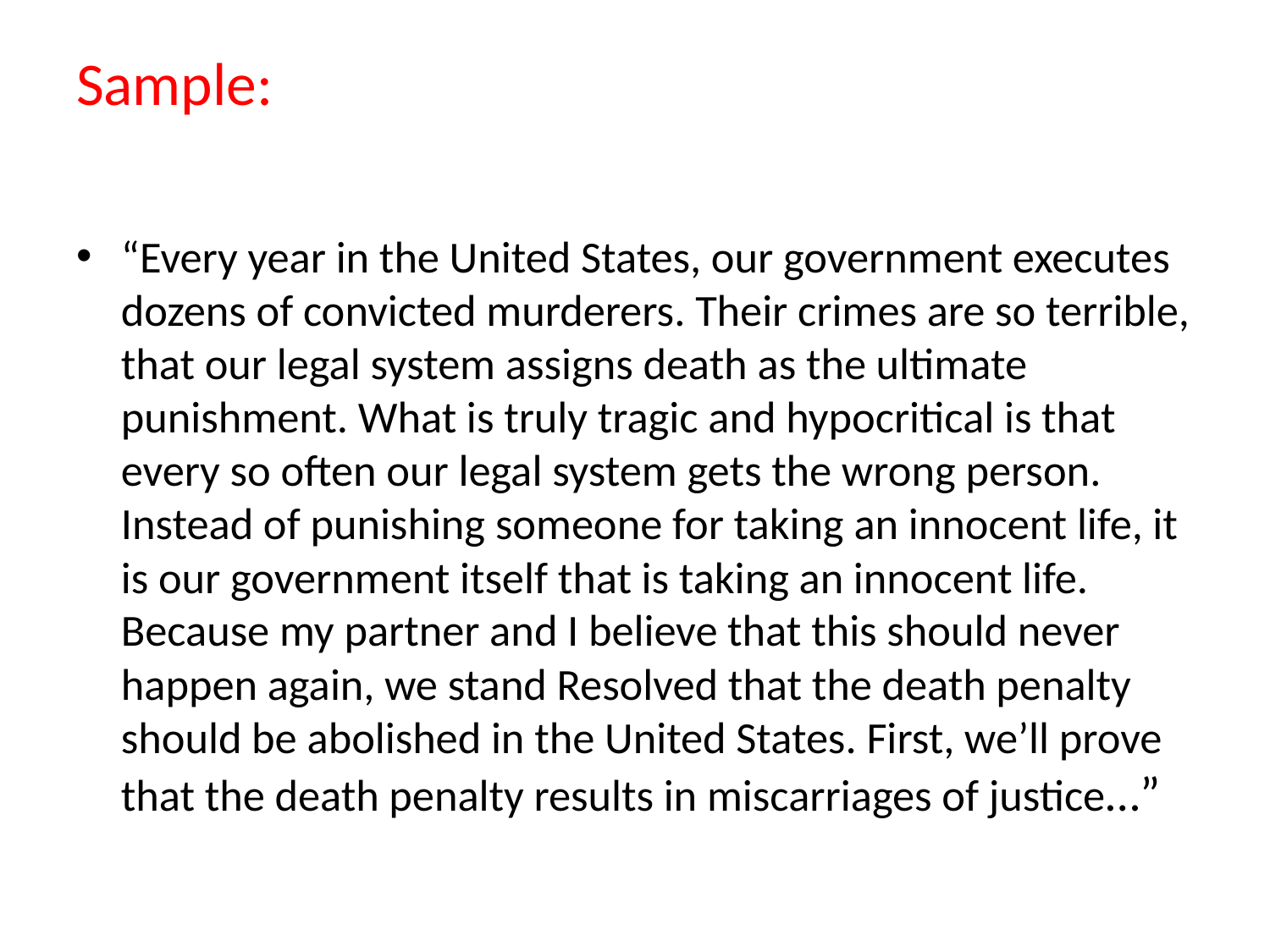

# Sample:
“Every year in the United States, our government executes dozens of convicted murderers. Their crimes are so terrible, that our legal system assigns death as the ultimate punishment. What is truly tragic and hypocritical is that every so often our legal system gets the wrong person. Instead of punishing someone for taking an innocent life, it is our government itself that is taking an innocent life. Because my partner and I believe that this should never happen again, we stand Resolved that the death penalty should be abolished in the United States. First, we’ll prove that the death penalty results in miscarriages of justice…”